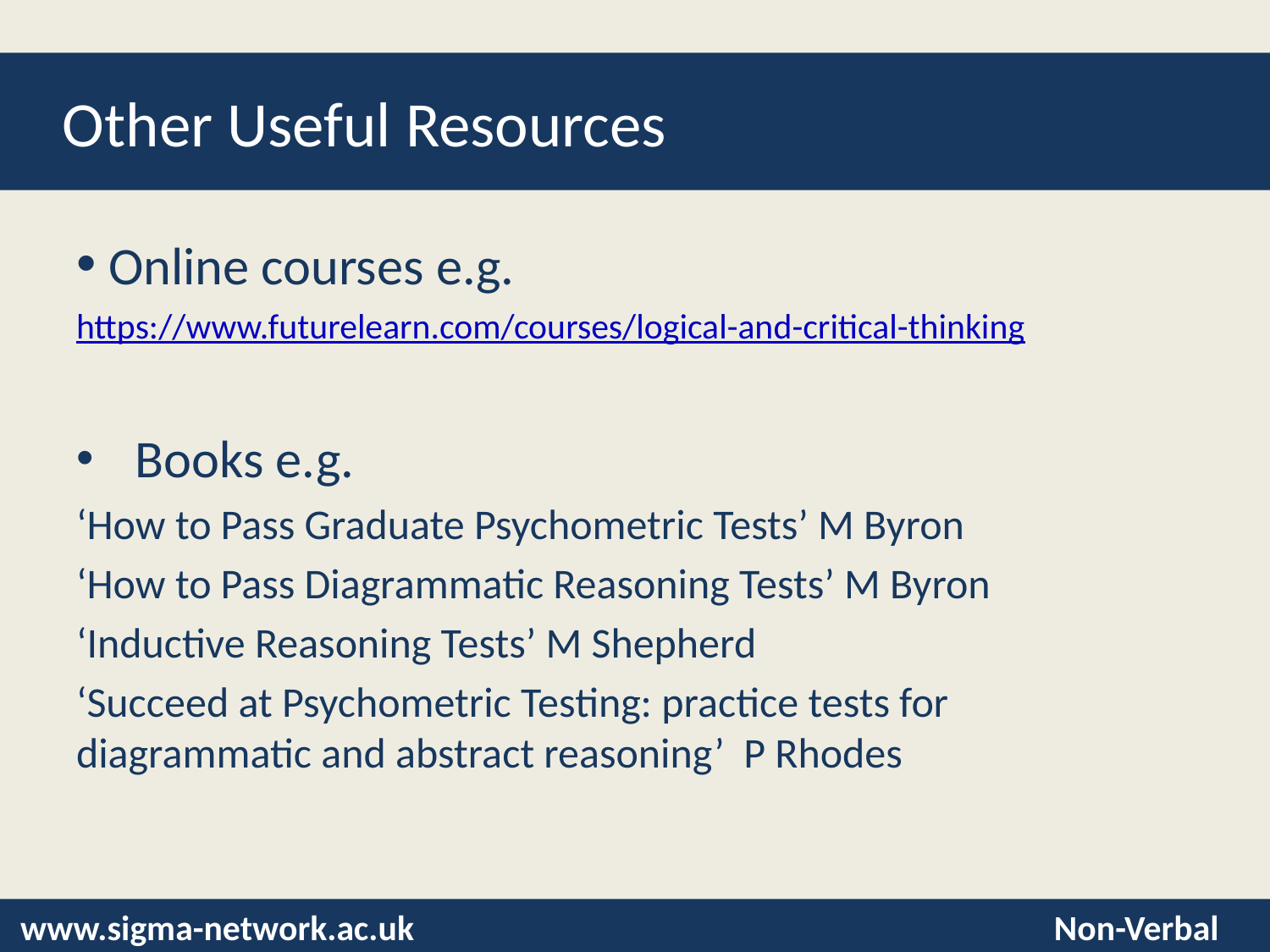

# Other Useful Resources
 Online courses e.g.
https://www.futurelearn.com/courses/logical-and-critical-thinking

 Books e.g.
‘How to Pass Graduate Psychometric Tests’ M Byron
‘How to Pass Diagrammatic Reasoning Tests’ M Byron
‘Inductive Reasoning Tests’ M Shepherd
‘Succeed at Psychometric Testing: practice tests for diagrammatic and abstract reasoning’  P Rhodes